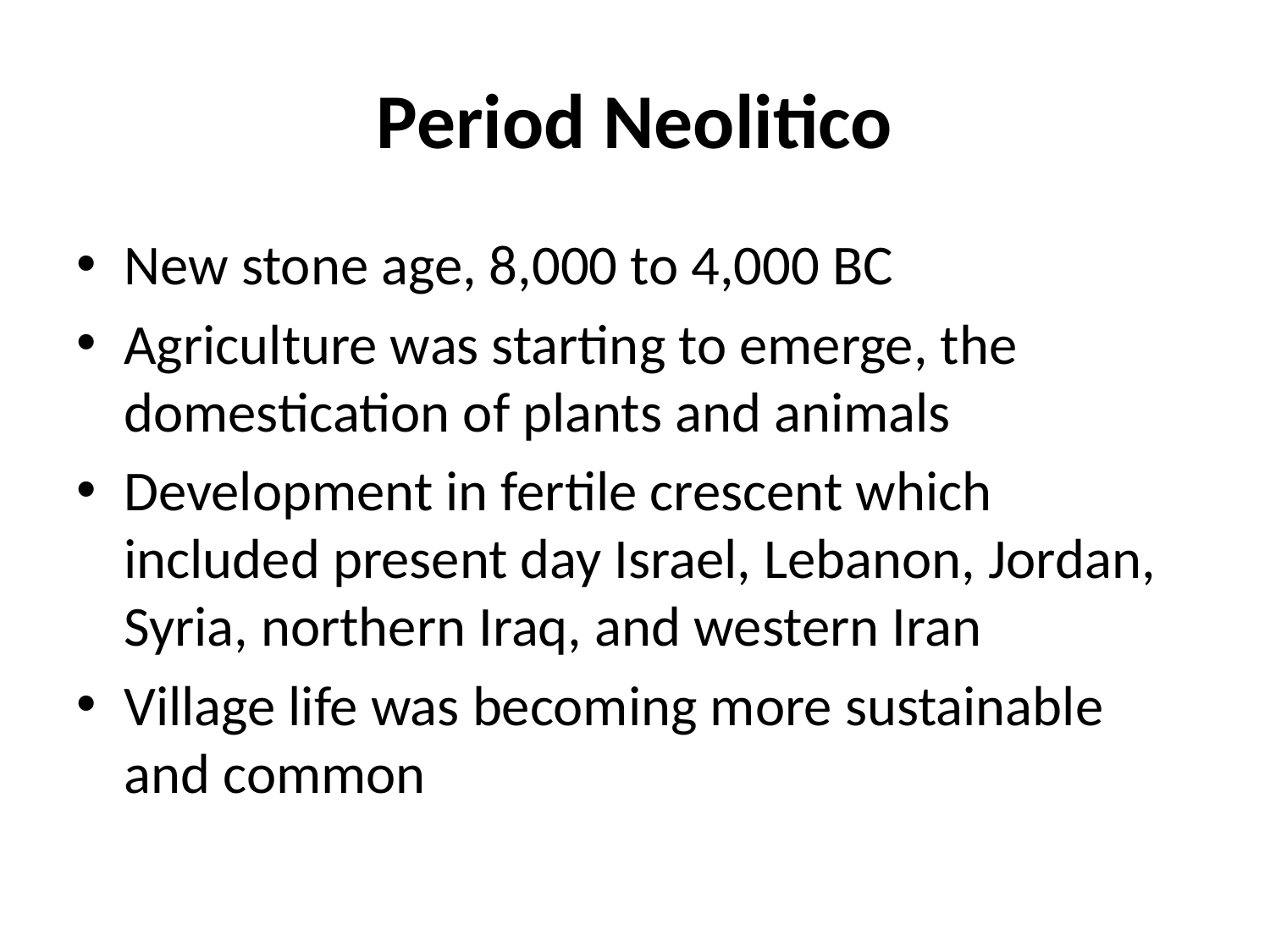

# Period Neolitico
New stone age, 8,000 to 4,000 BC
Agriculture was starting to emerge, the domestication of plants and animals
Development in fertile crescent which included present day Israel, Lebanon, Jordan, Syria, northern Iraq, and western Iran
Village life was becoming more sustainable and common